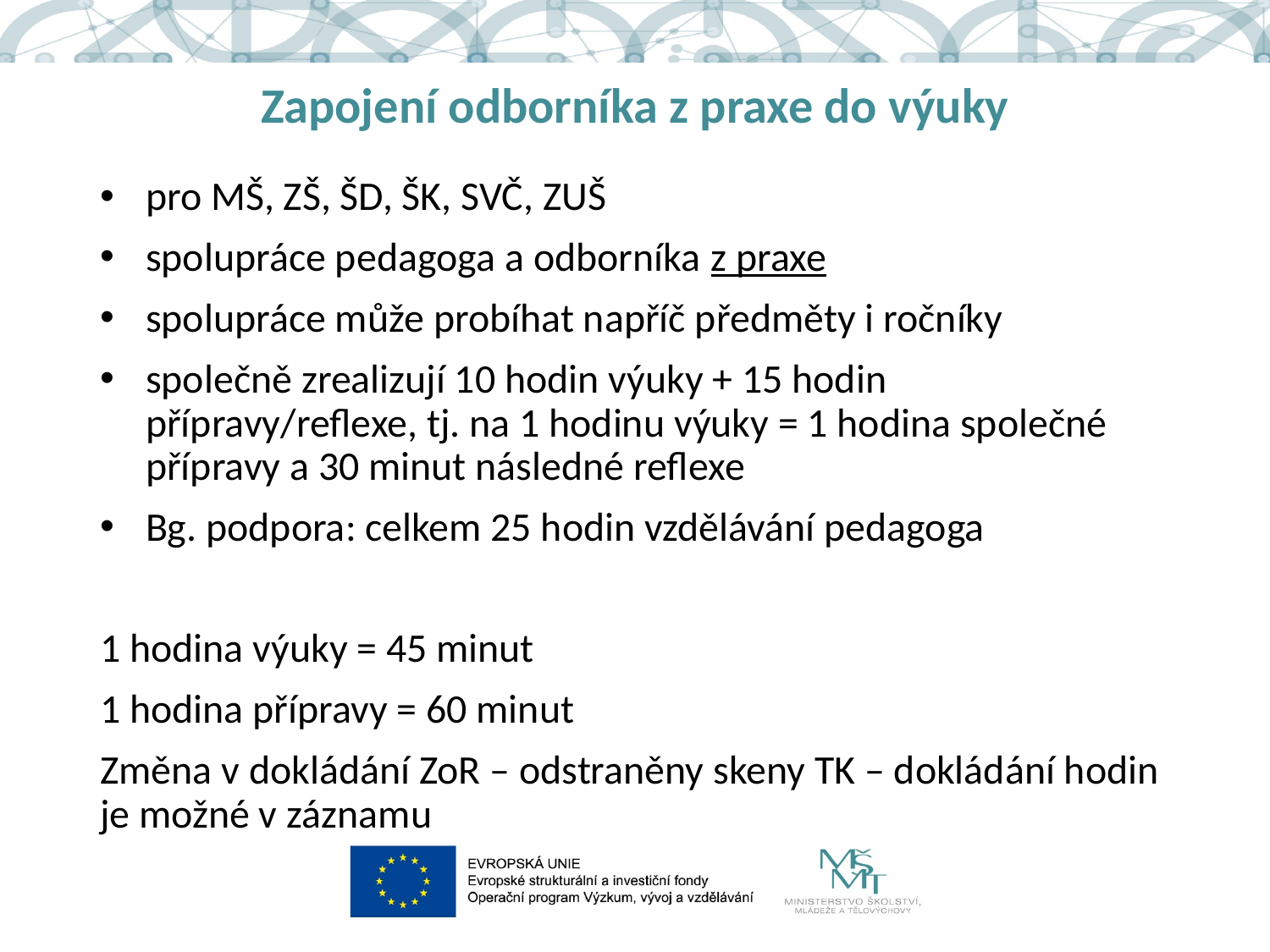

# Zapojení odborníka z praxe do výuky
pro MŠ, ZŠ, ŠD, ŠK, SVČ, ZUŠ
spolupráce pedagoga a odborníka z praxe
spolupráce může probíhat napříč předměty i ročníky
společně zrealizují 10 hodin výuky + 15 hodin přípravy/reflexe, tj. na 1 hodinu výuky = 1 hodina společné přípravy a 30 minut následné reflexe
Bg. podpora: celkem 25 hodin vzdělávání pedagoga

1 hodina výuky = 45 minut
1 hodina přípravy = 60 minut
Změna v dokládání ZoR – odstraněny skeny TK – dokládání hodin je možné v záznamu